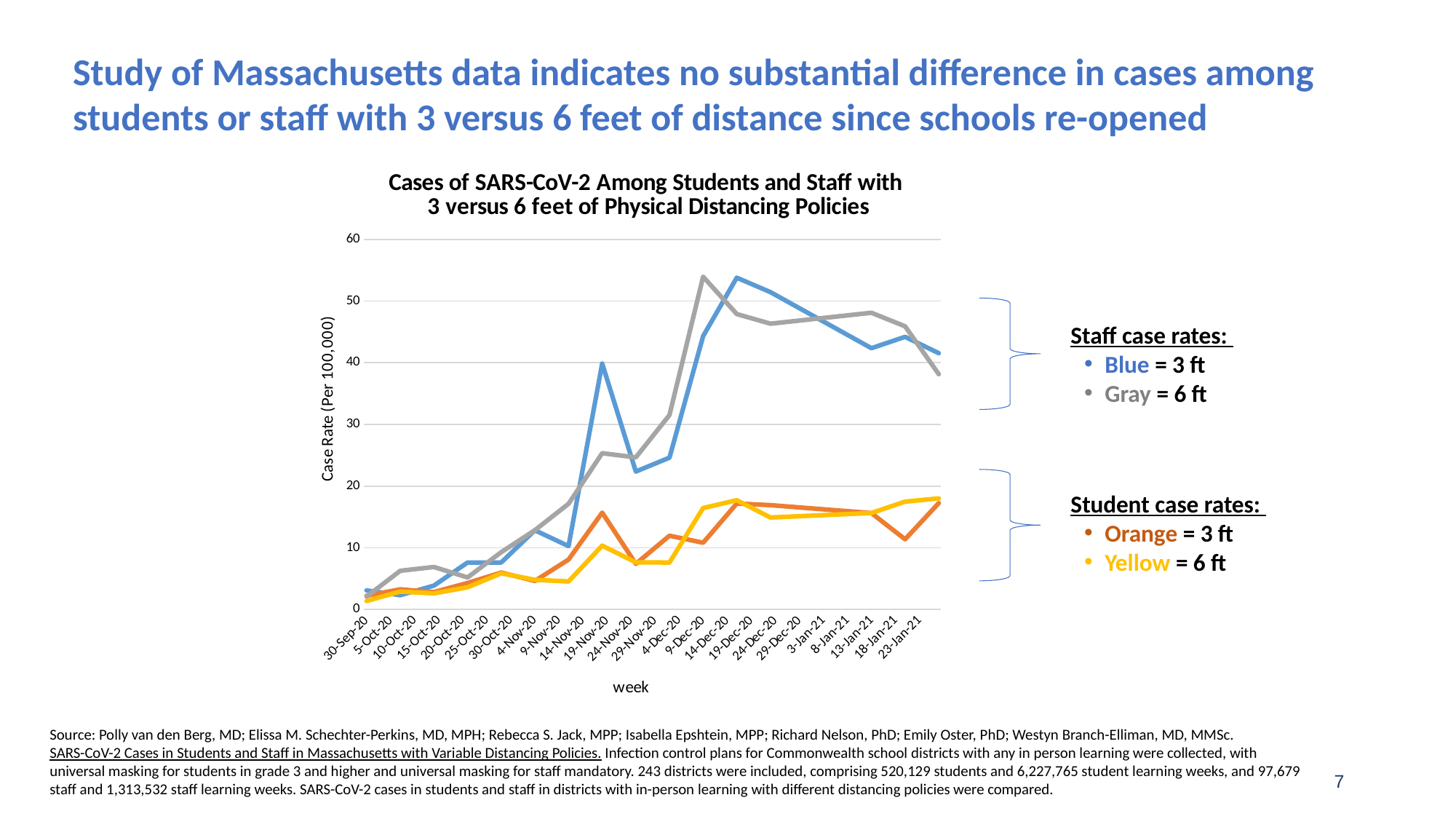

# Study of Massachusetts data indicates no substantial difference in cases among students or staff with 3 versus 6 feet of distance since schools re-opened
Study of Massachusetts data indicates no substantial difference in cases among students or staff with 3 versus 6 feet of distance since schools re-opened

### Chart: Cases of SARS-CoV-2 Among Students and Staff with
3 versus 6 feet of Physical Distancing Policies

| Category | Staff Case Rate, 3 Feet | Student Case Rate, 3 Feet | Staff Case Rate, 6 Feet | Student Case Rate, 6 Feet |
|---|---|---|---|---|
| 44104 | 3.090474 | 2.226322 | 2.088188 | 1.378431 |
| 44111 | 2.317855 | 3.265272 | 6.264565 | 2.904551 |
| 44118 | 3.863092 | 2.820008 | 6.891022 | 2.609173 |
| 44125 | 7.613879 | 4.292426 | 5.187809 | 3.590479 |
| 44132 | 7.613879 | 5.983382 | 9.294826 | 5.85815 |
| 44139 | 12.8461 | 4.620485 | 12.8511 | 4.814621 |
| 44146 | 10.27688 | 8.085849 | 17.1348 | 4.5395 |
| 44153 | 39.86349 | 15.70077 | 25.32849 | 10.35937 |
| 44160 | 22.36245 | 7.399213 | 24.66195 | 7.638245 |
| 44167 | 24.61696 | 11.96347 | 31.51962 | 7.611138 |
| 44174 | 44.31053 | 10.82409 | 53.93851 | 16.44988 |
| 44181 | 53.78199 | 17.17958 | 47.88931 | 17.71391 |
| 44188 | 51.44189 | 16.91597 | 46.32278 | 14.91723 |
| 44209 | 42.35532 | 15.63323 | 48.09709 | 15.64504 |
| 44216 | 44.19686 | 11.38507 | 45.90088 | 17.48563 |
| 44223 | 41.54623 | 17.24856 | 38.13592 | 18.01037 |
Staff case rates:
Blue = 3 ft
Gray = 6 ft

Student case rates:
Orange = 3 ft
Yellow = 6 ft
Source: Polly van den Berg, MD; Elissa M. Schechter-Perkins, MD, MPH; Rebecca S. Jack, MPP; Isabella Epshtein, MPP; Richard Nelson, PhD; Emily Oster, PhD; Westyn Branch-Elliman, MD, MMSc.
SARS-CoV-2 Cases in Students and Staff in Massachusetts with Variable Distancing Policies. Infection control plans for Commonwealth school districts with any in person learning were collected, with universal masking for students in grade 3 and higher and universal masking for staff mandatory. 243 districts were included, comprising 520,129 students and 6,227,765 student learning weeks, and 97,679 staff and 1,313,532 staff learning weeks. SARS-CoV-2 cases in students and staff in districts with in-person learning with different distancing policies were compared.

7